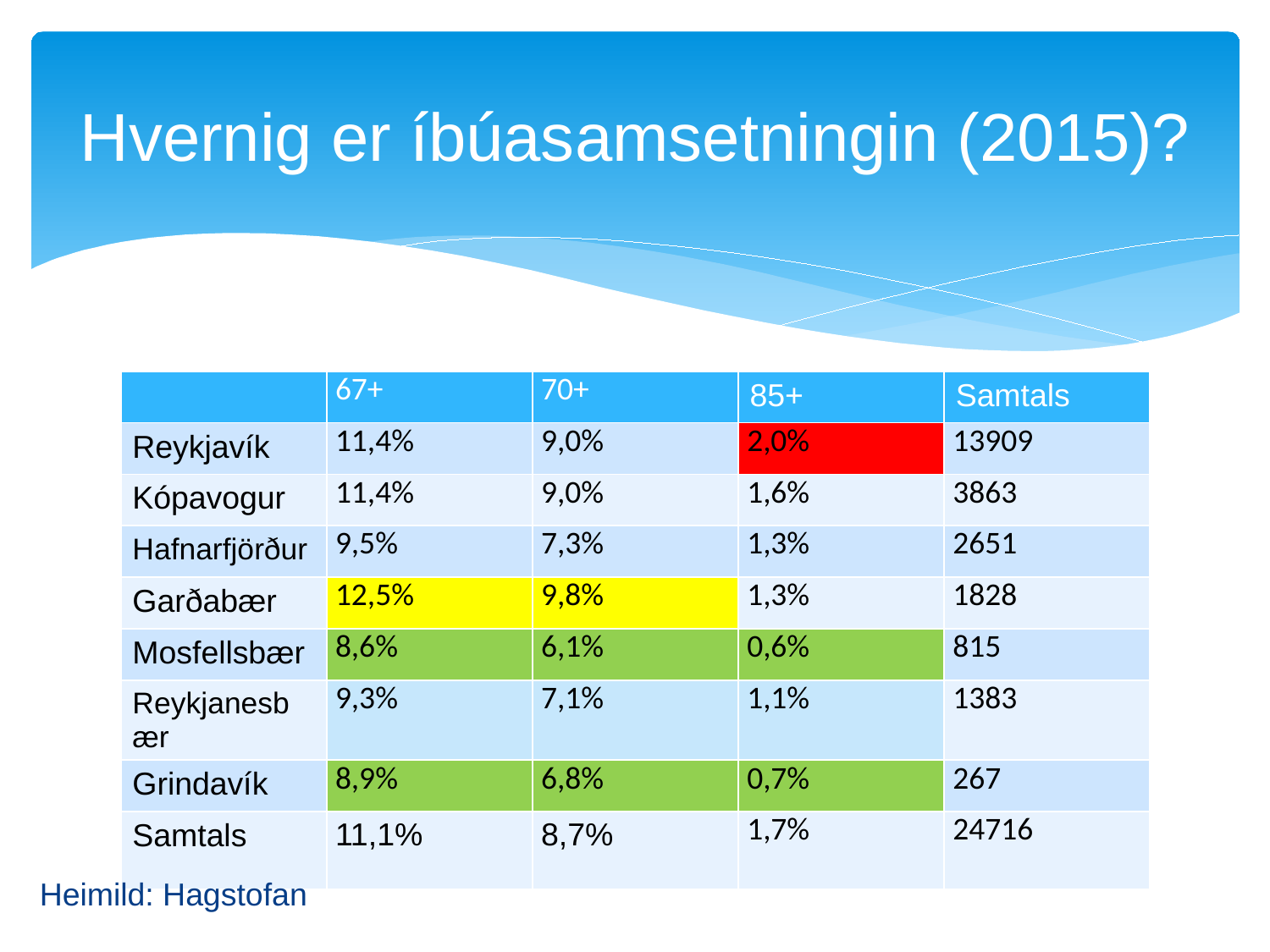

# Hvernig er íbúasamsetningin (2015)?
|  | 67+ | 70+ | 85+ | Samtals |
| --- | --- | --- | --- | --- |
| Reykjavík | 11,4% | 9,0% | 2,0% | 13909 |
| Kópavogur | 11,4% | 9,0% | 1,6% | 3863 |
| Hafnarfjörður | 9,5% | 7,3% | 1,3% | 2651 |
| Garðabær | 12,5% | 9,8% | 1,3% | 1828 |
| Mosfellsbær | 8,6% | 6,1% | 0,6% | 815 |
| Reykjanesbær | 9,3% | 7,1% | 1,1% | 1383 |
| Grindavík | 8,9% | 6,8% | 0,7% | 267 |
| Samtals | 11,1% | 8,7% | 1,7% | 24716 |
Heimild: Hagstofan